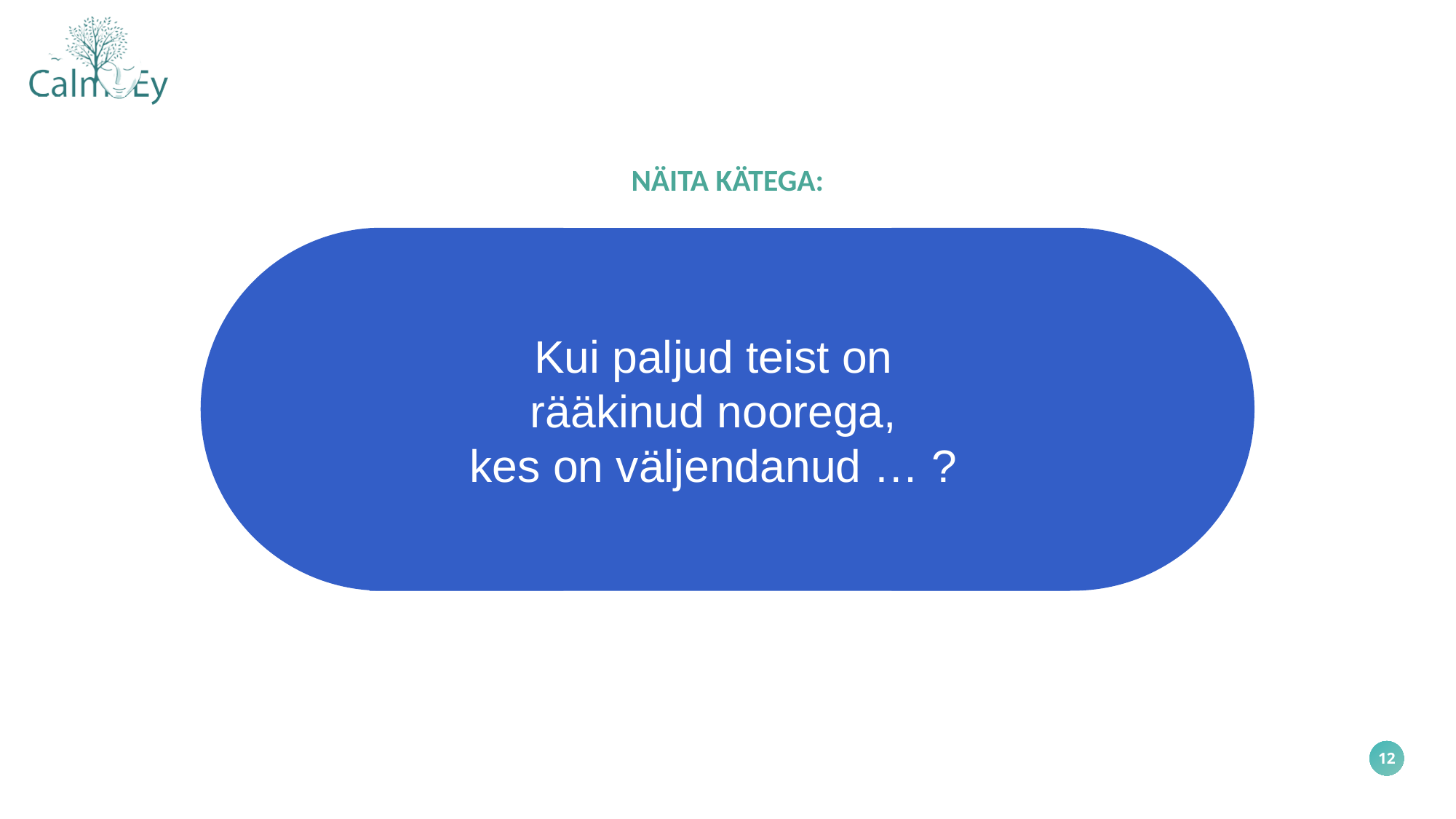

NÄITA KÄTEGA:

Kui paljud teist on
rääkinud noorega,
kes on väljendanud … ?